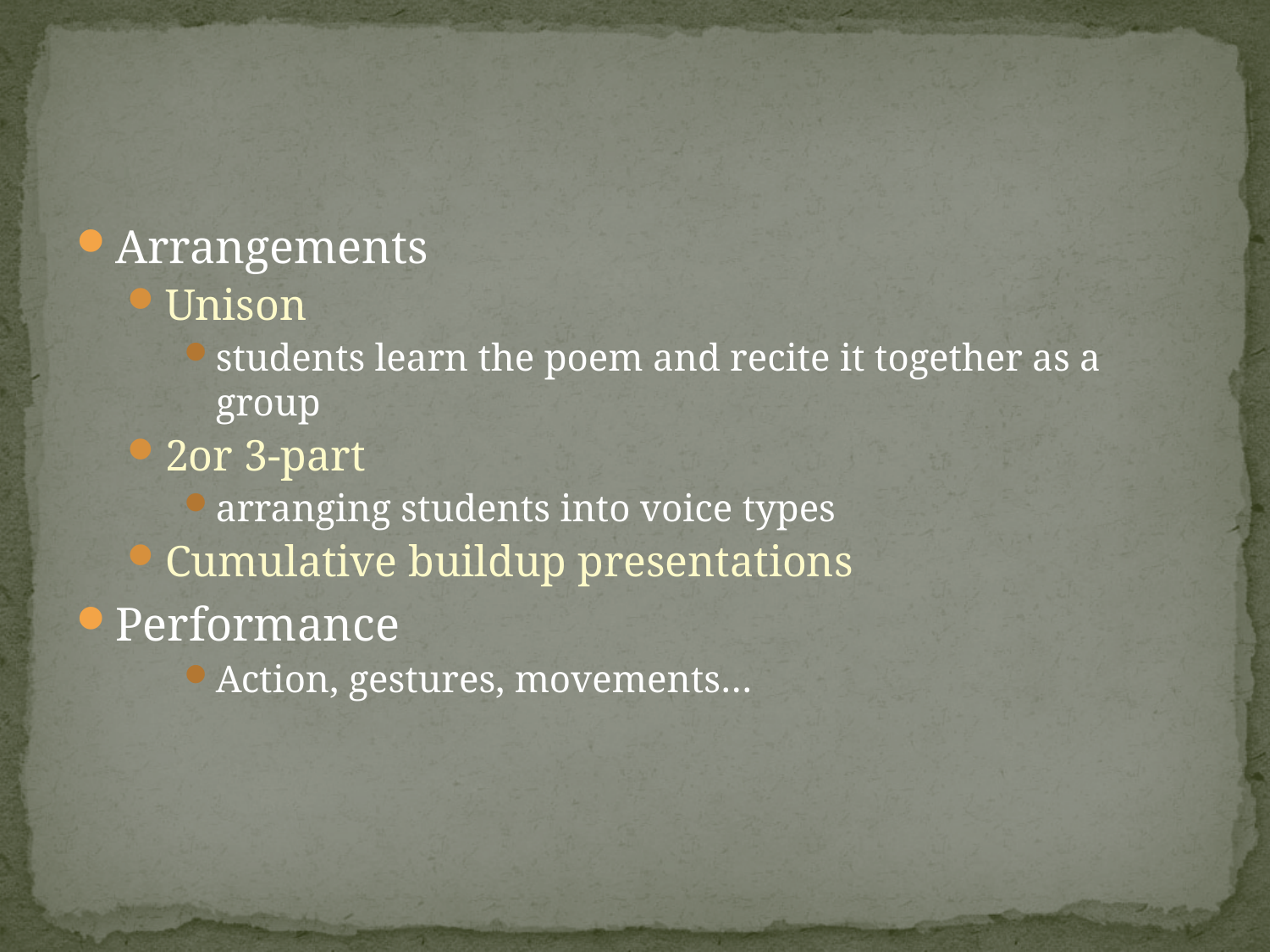

#
Arrangements
Unison
students learn the poem and recite it together as a group
2or 3-part
arranging students into voice types
Cumulative buildup presentations
Performance
Action, gestures, movements…